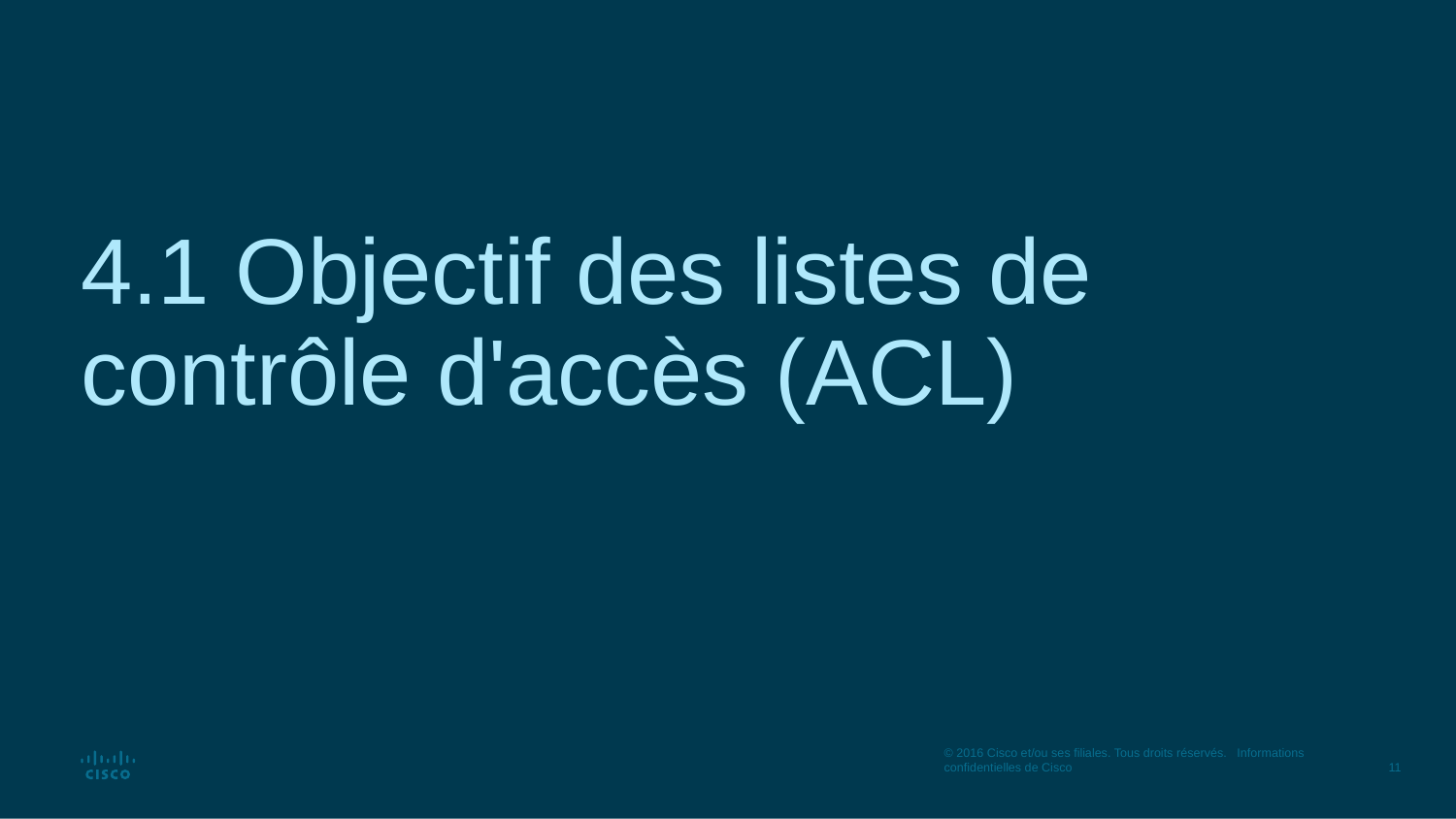

# 4.1 Objectif des listes de contrôle d'accès (ACL)